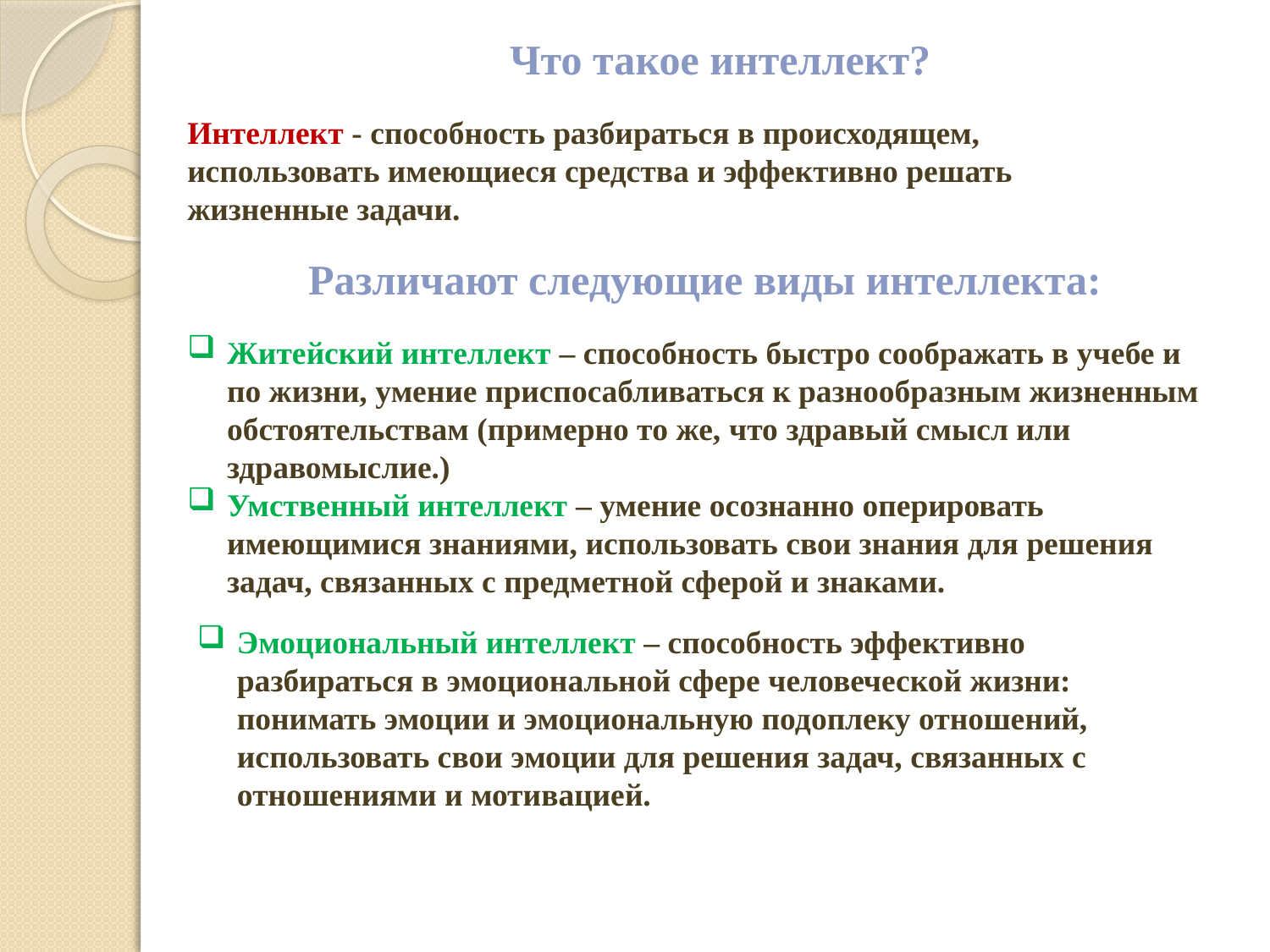

Что такое интеллект?
Интеллект - способность разбираться в происходящем, использовать имеющиеся средства и эффективно решать жизненные задачи.
Различают следующие виды интеллекта:
Житейский интеллект – способность быстро соображать в учебе и по жизни, умение приспосабливаться к разнообразным жизненным обстоятельствам (примерно то же, что здравый смысл или здравомыслие.)
Умственный интеллект – умение осознанно оперировать имеющимися знаниями, использовать свои знания для решения задач, связанных с предметной сферой и знаками.
Эмоциональный интеллект – способность эффективно разбираться в эмоциональной сфере человеческой жизни: понимать эмоции и эмоциональную подоплеку отношений, использовать свои эмоции для решения задач, связанных с отношениями и мотивацией.